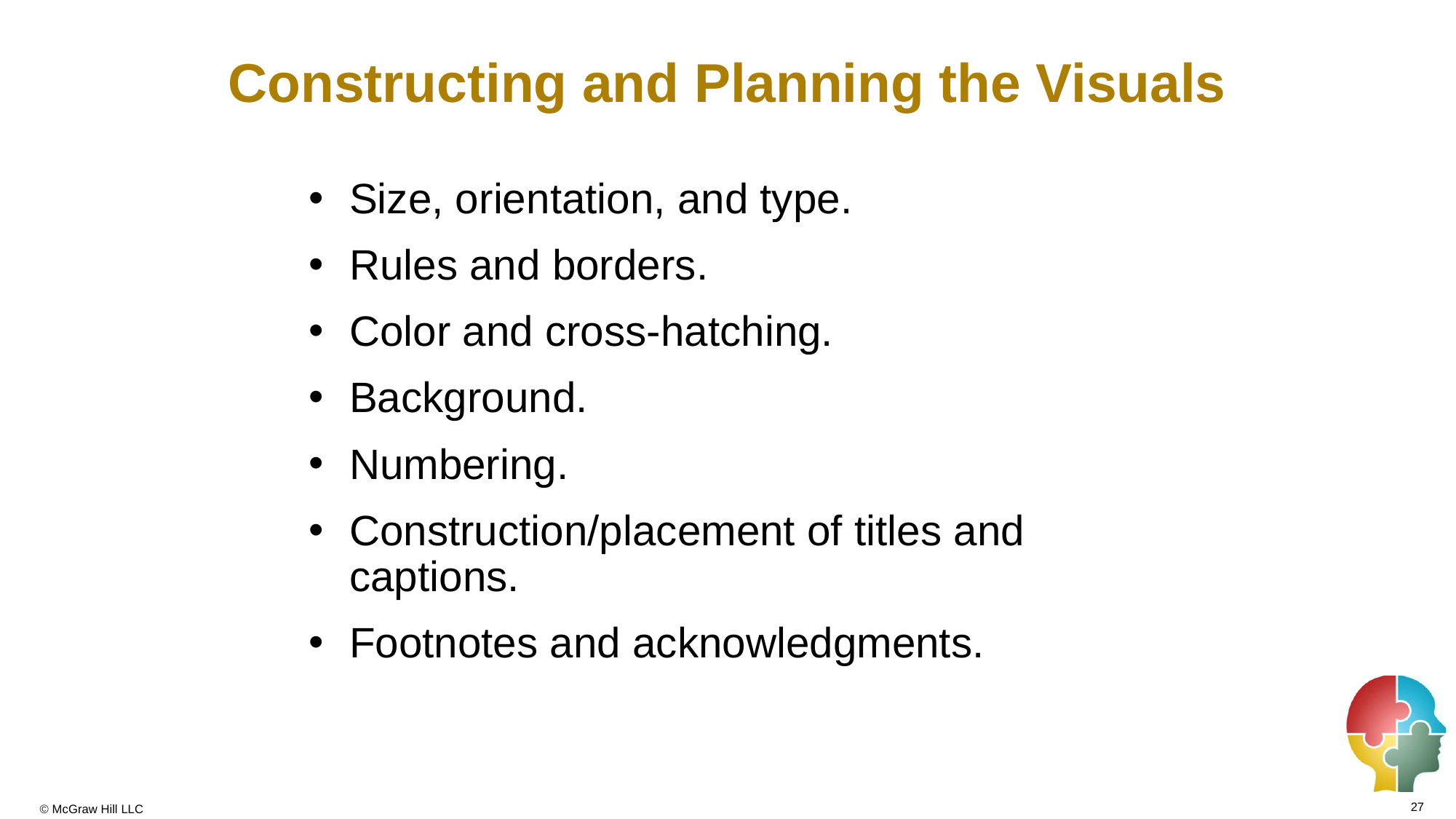

# Constructing and Planning the Visuals
Size, orientation, and type.
Rules and borders.
Color and cross-hatching.
Background.
Numbering.
Construction/placement of titles and captions.
Footnotes and acknowledgments.
27